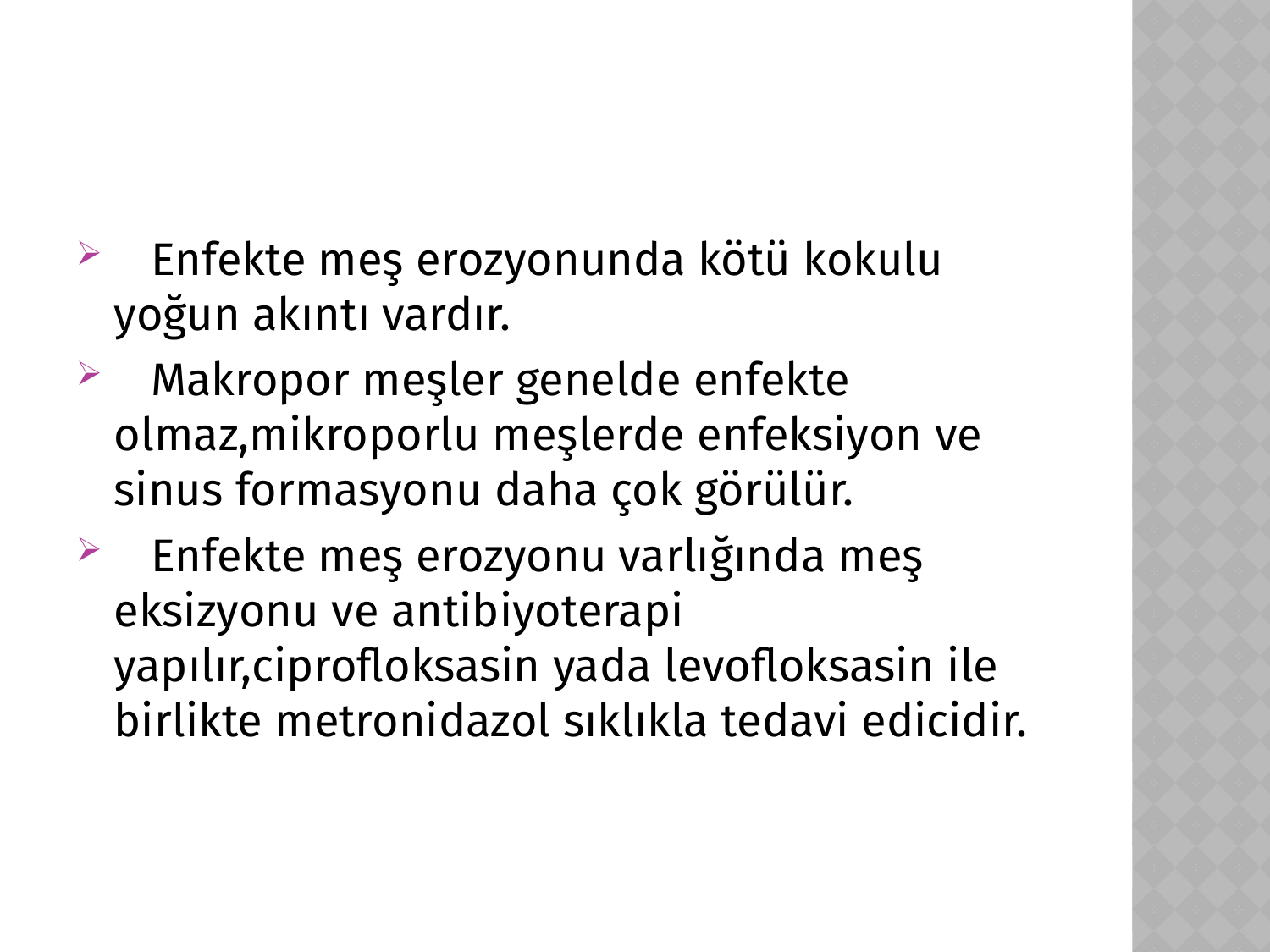

Enfekte meş erozyonunda kötü kokulu yoğun akıntı vardır.
   Makropor meşler genelde enfekte olmaz,mikroporlu meşlerde enfeksiyon ve sinus formasyonu daha çok görülür.
   Enfekte meş erozyonu varlığında meş eksizyonu ve antibiyoterapi yapılır,ciprofloksasin yada levofloksasin ile birlikte metronidazol sıklıkla tedavi edicidir.